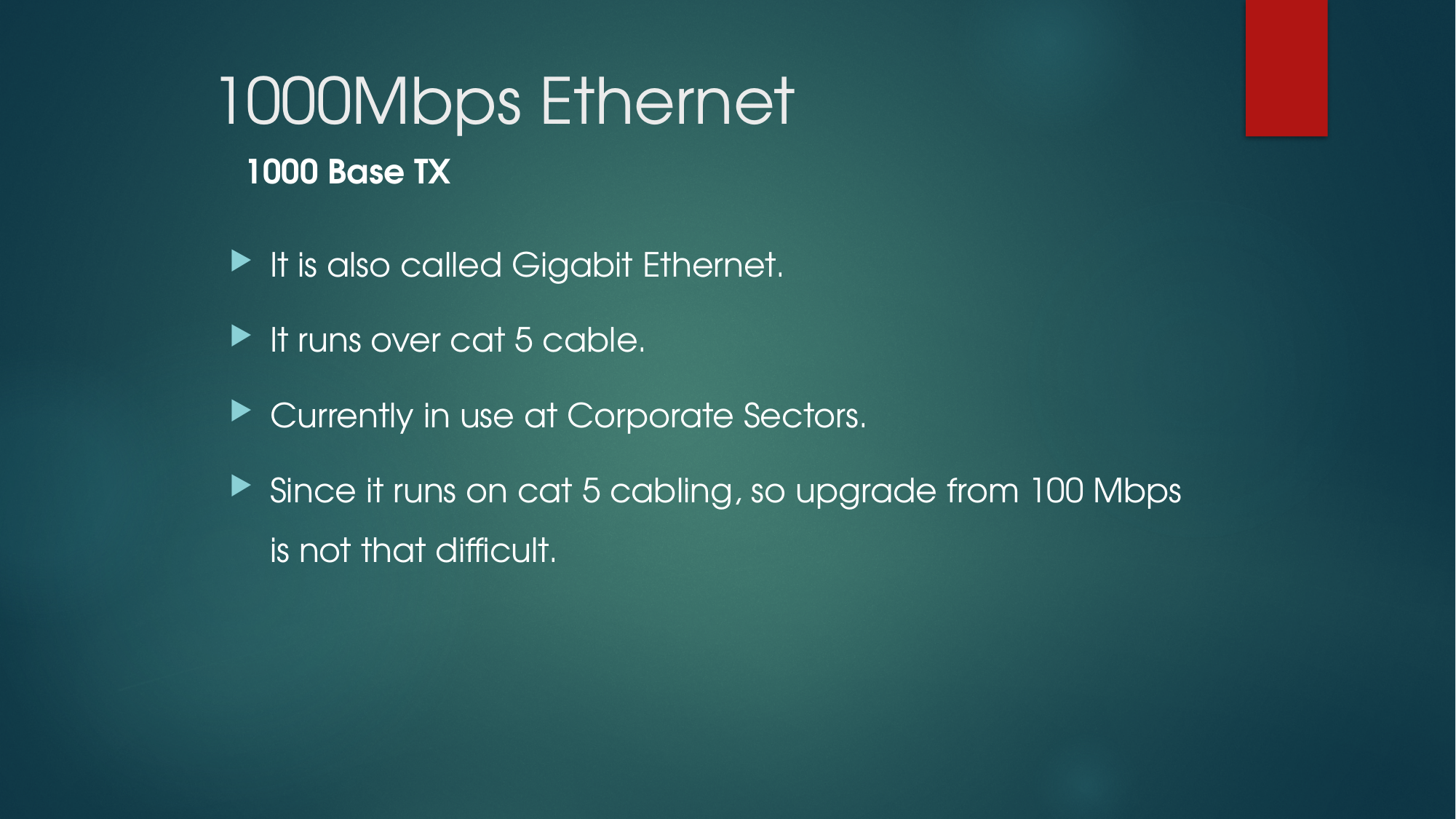

# 1000Mbps Ethernet
1000 Base TX
It is also called Gigabit Ethernet.
It runs over cat 5 cable.
Currently in use at Corporate Sectors.
Since it runs on cat 5 cabling, so upgrade from 100 Mbps is not that difficult.